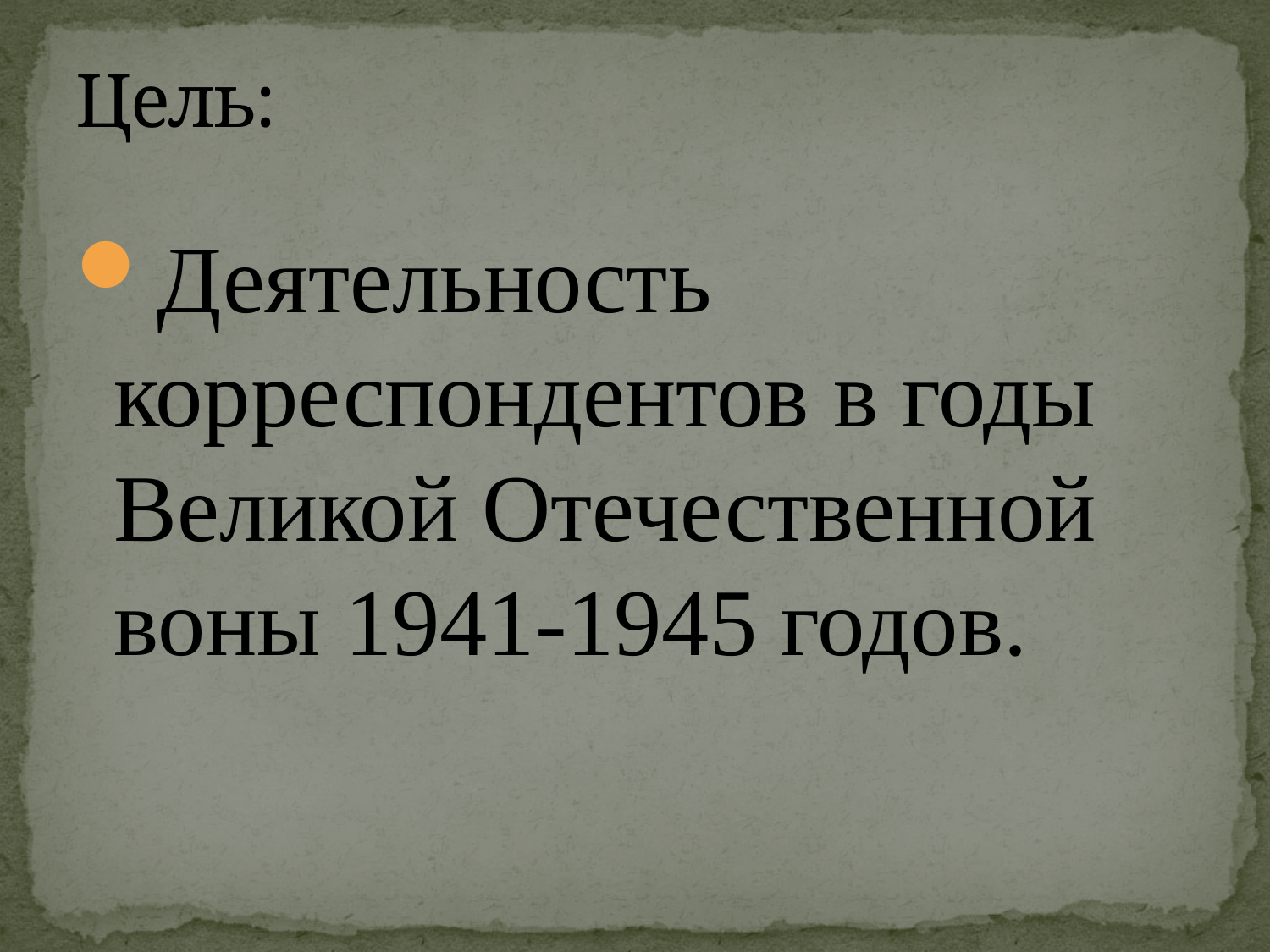

# Цель:
Деятельность корреспондентов в годы Великой Отечественной воны 1941-1945 годов.